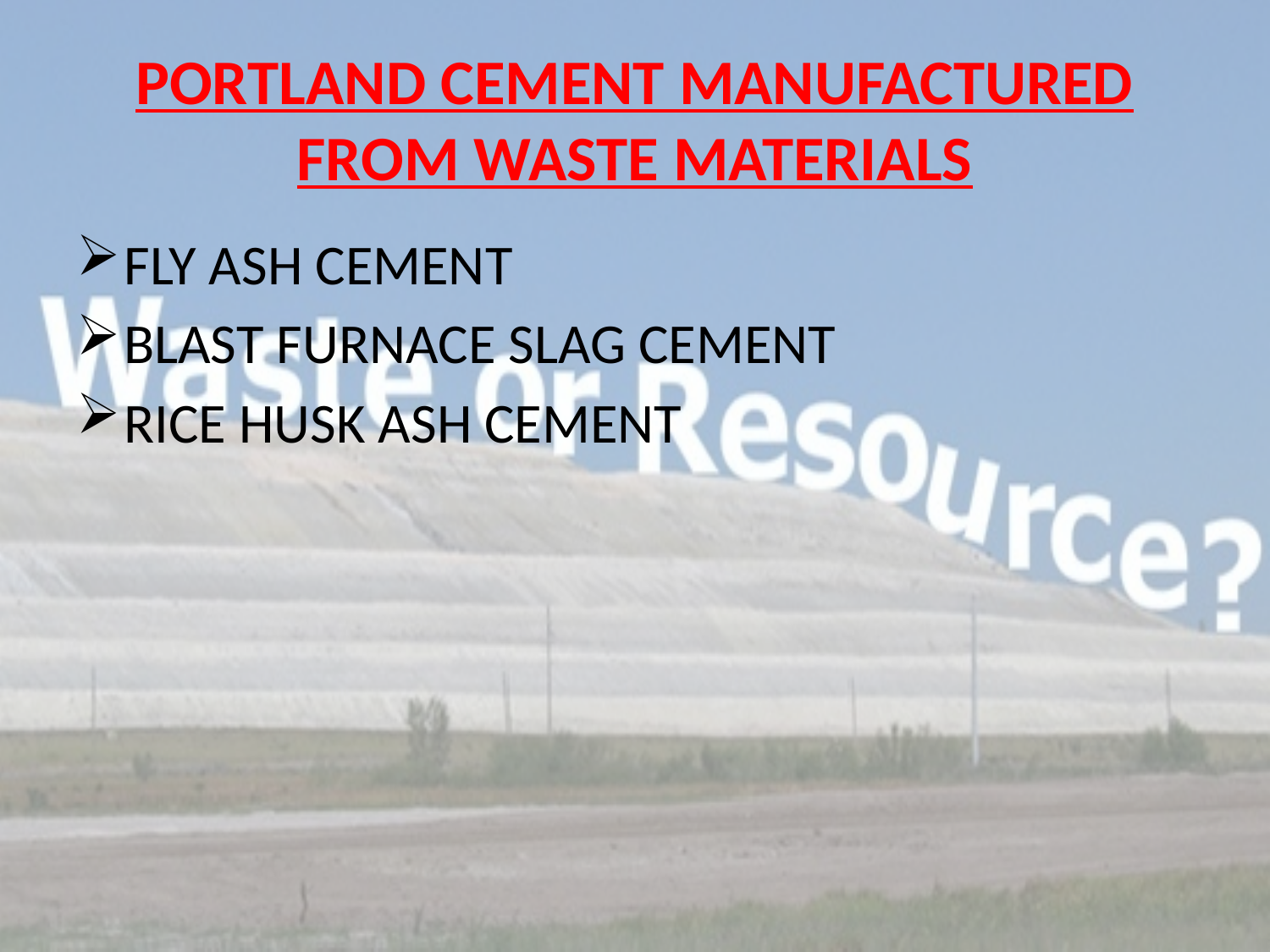

# PORTLAND CEMENT MANUFACTURED FROM WASTE MATERIALS
FLY ASH CEMENT
BLAST FURNACE SLAG CEMENT
RICE HUSK ASH CEMENT